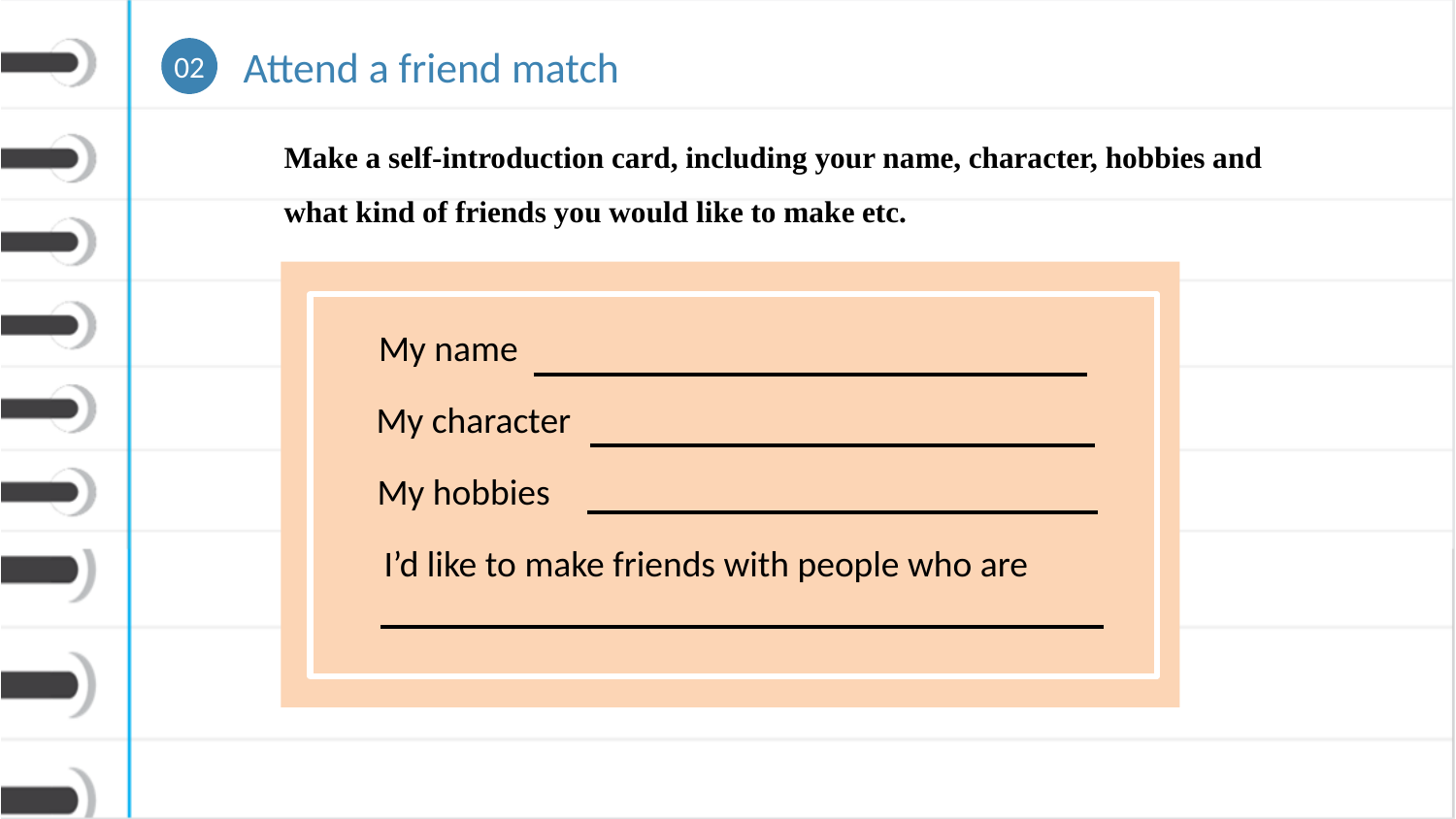

Attend a friend match

02
Make a self-introduction card, including your name, character, hobbies and what kind of friends you would like to make etc.

My name
My character
My hobbies
I’d like to make friends with people who are